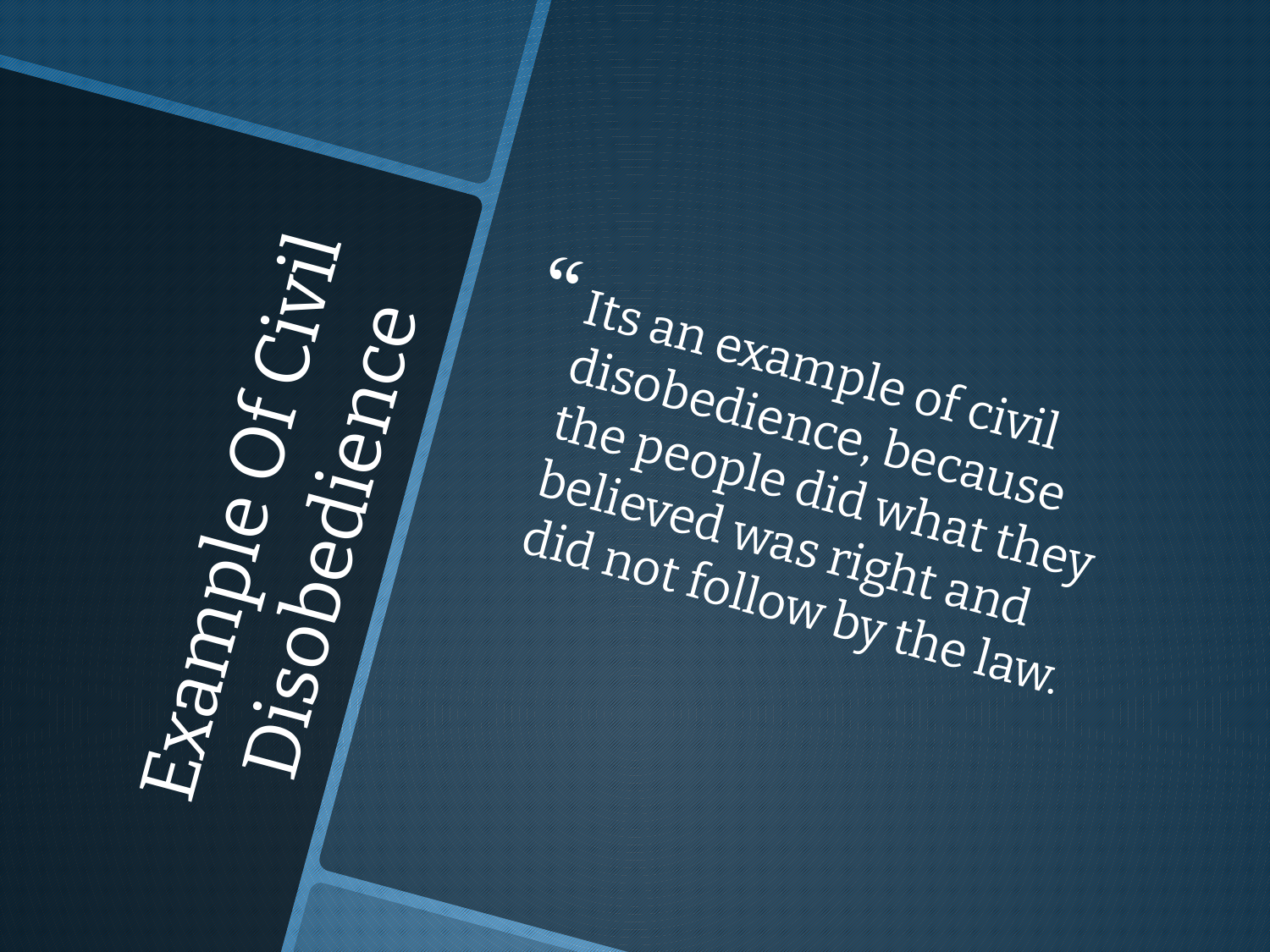

Its an example of civil disobedience, because the people did what they believed was right and did not follow by the law.
# Example Of Civil Disobedience